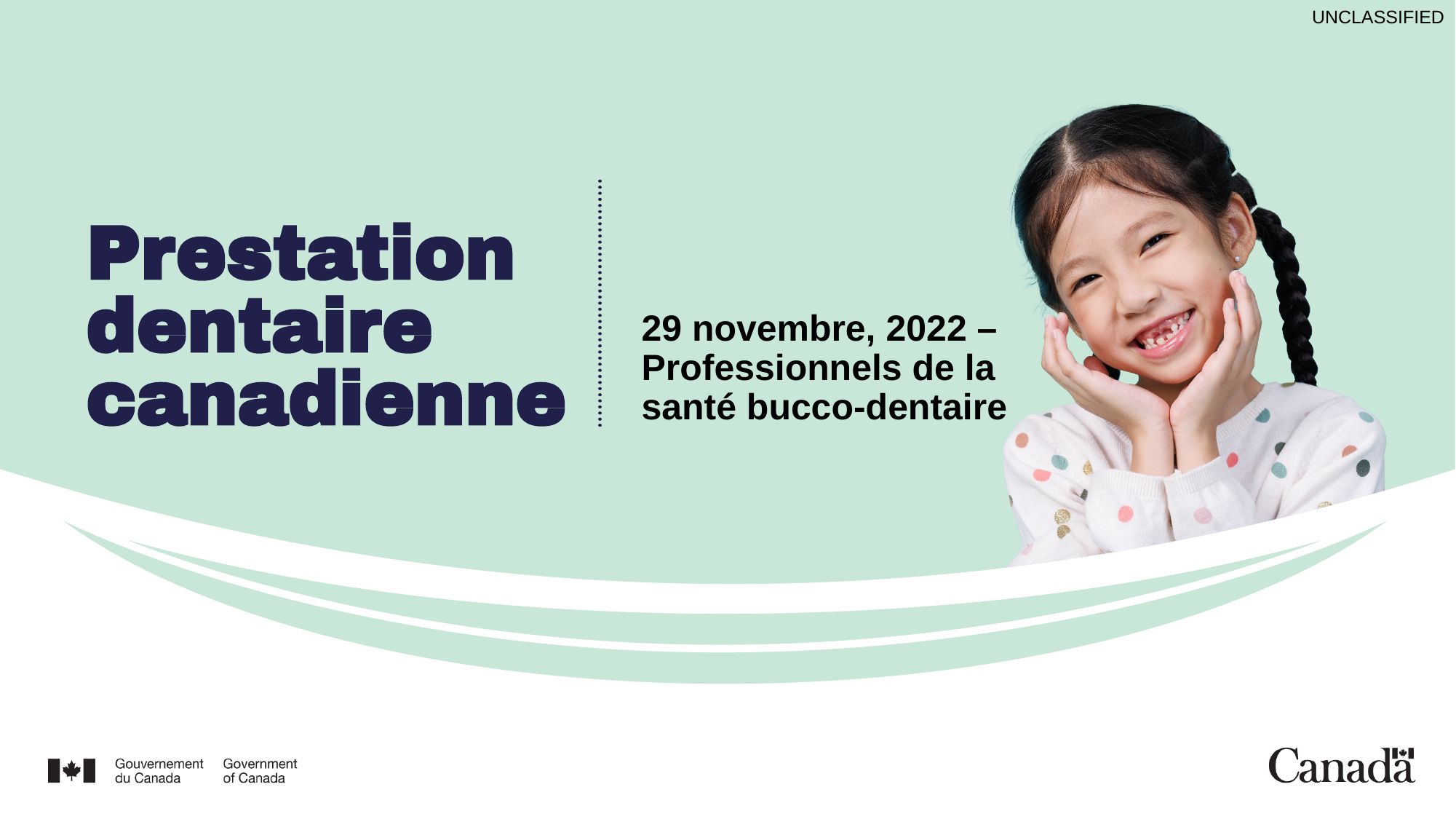

29 novembre, 2022 – Professionnels de la santé bucco-dentaire
Prestation dentaire canadienne